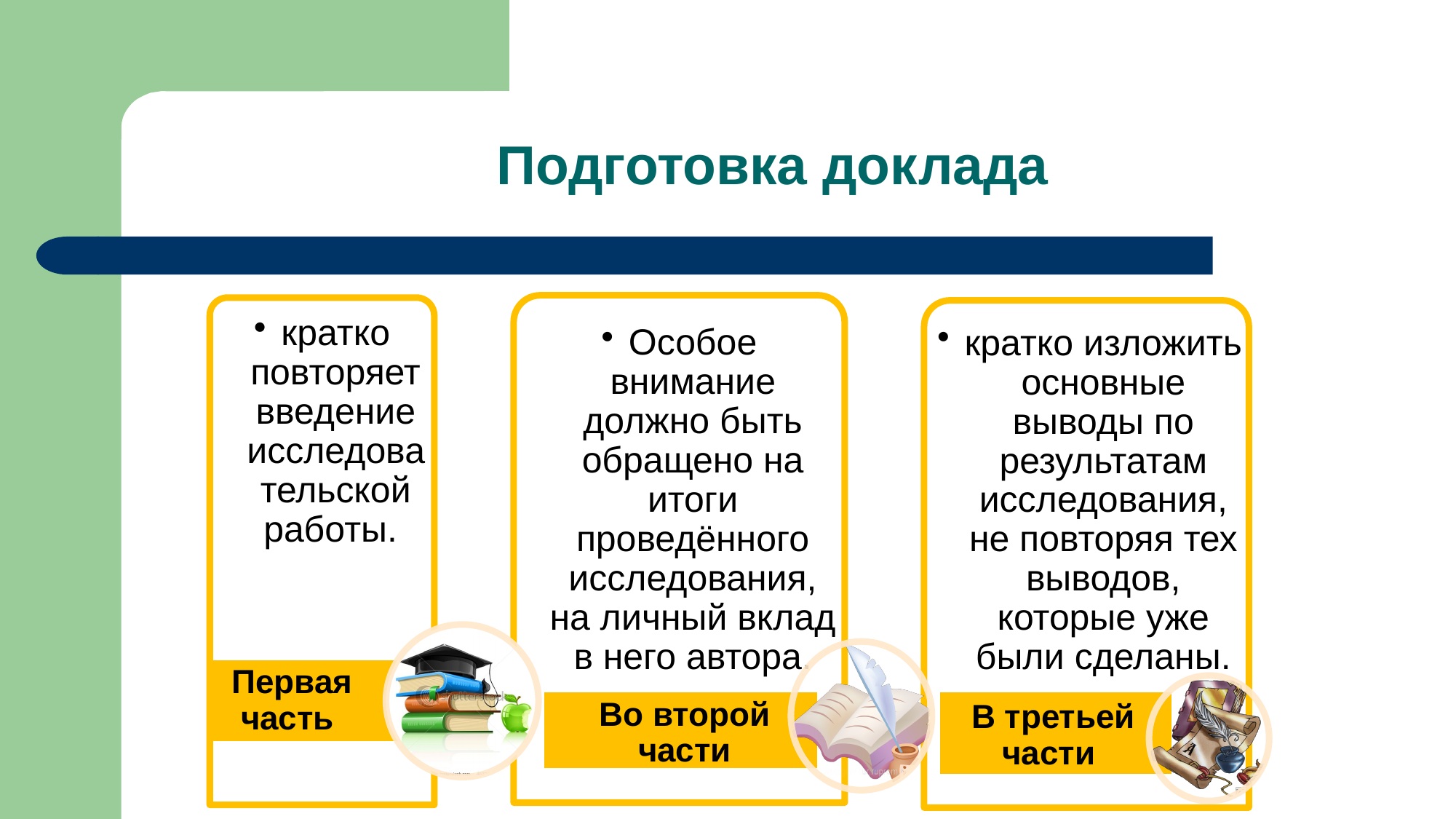

# Подготовка доклада

Особое внимание должно быть обращено на итоги проведённого исследования, на личный вклад в него автора.

кратко повторяет введение исследовательской работы.

кратко изложить основные выводы по результатам исследования, не повторяя тех выводов, которые уже были сделаны.

Первая часть

В третьей части

Во второй части